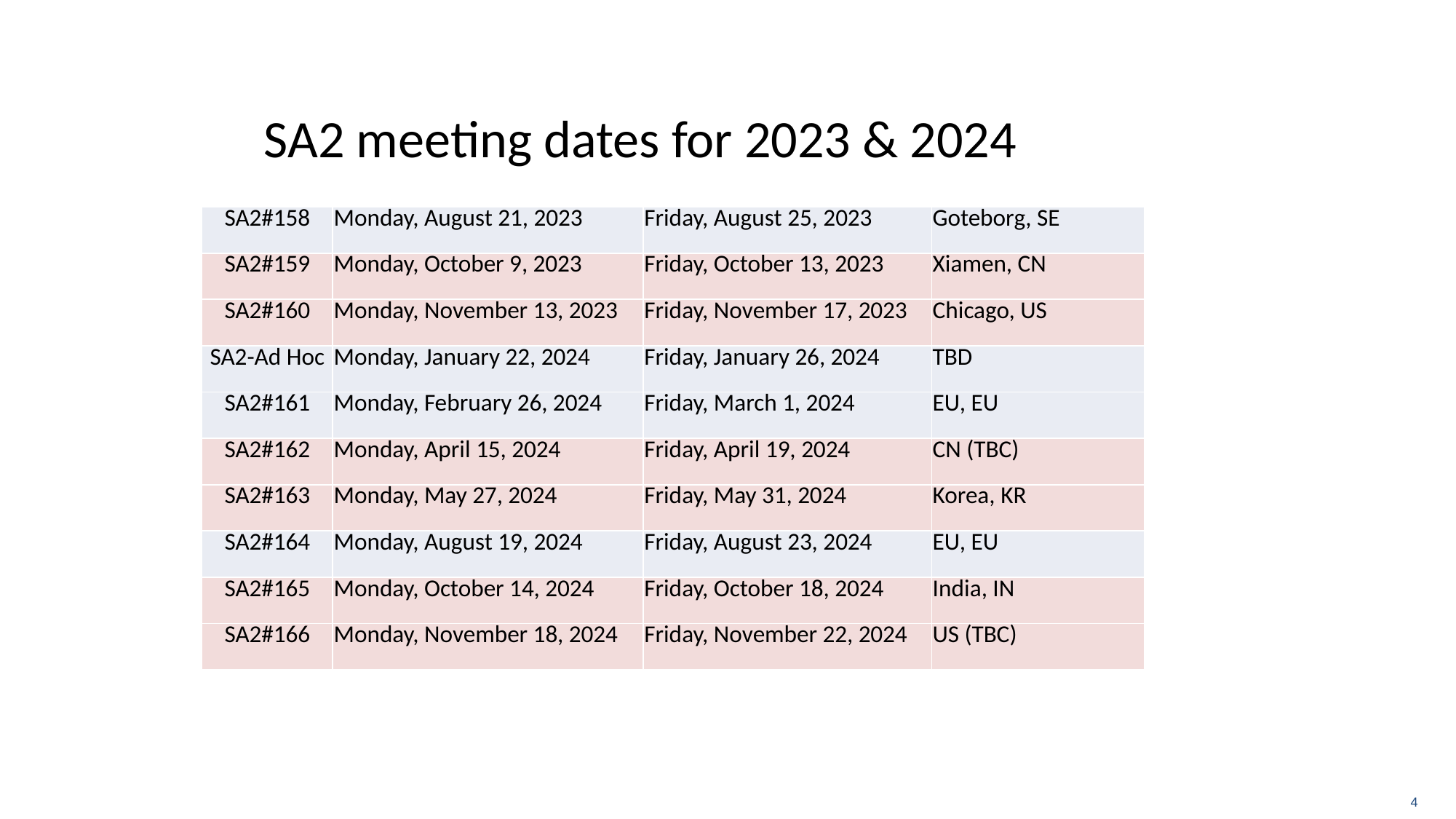

# SA2 meeting dates for 2023 & 2024
| SA2#158 | Monday, August 21, 2023 | Friday, August 25, 2023 | Goteborg, SE |
| --- | --- | --- | --- |
| SA2#159 | Monday, October 9, 2023 | Friday, October 13, 2023 | Xiamen, CN |
| SA2#160 | Monday, November 13, 2023 | Friday, November 17, 2023 | Chicago, US |
| SA2-Ad Hoc | Monday, January 22, 2024 | Friday, January 26, 2024 | TBD |
| SA2#161 | Monday, February 26, 2024 | Friday, March 1, 2024 | EU, EU |
| SA2#162 | Monday, April 15, 2024 | Friday, April 19, 2024 | CN (TBC) |
| SA2#163 | Monday, May 27, 2024 | Friday, May 31, 2024 | Korea, KR |
| SA2#164 | Monday, August 19, 2024 | Friday, August 23, 2024 | EU, EU |
| SA2#165 | Monday, October 14, 2024 | Friday, October 18, 2024 | India, IN |
| SA2#166 | Monday, November 18, 2024 | Friday, November 22, 2024 | US (TBC) |